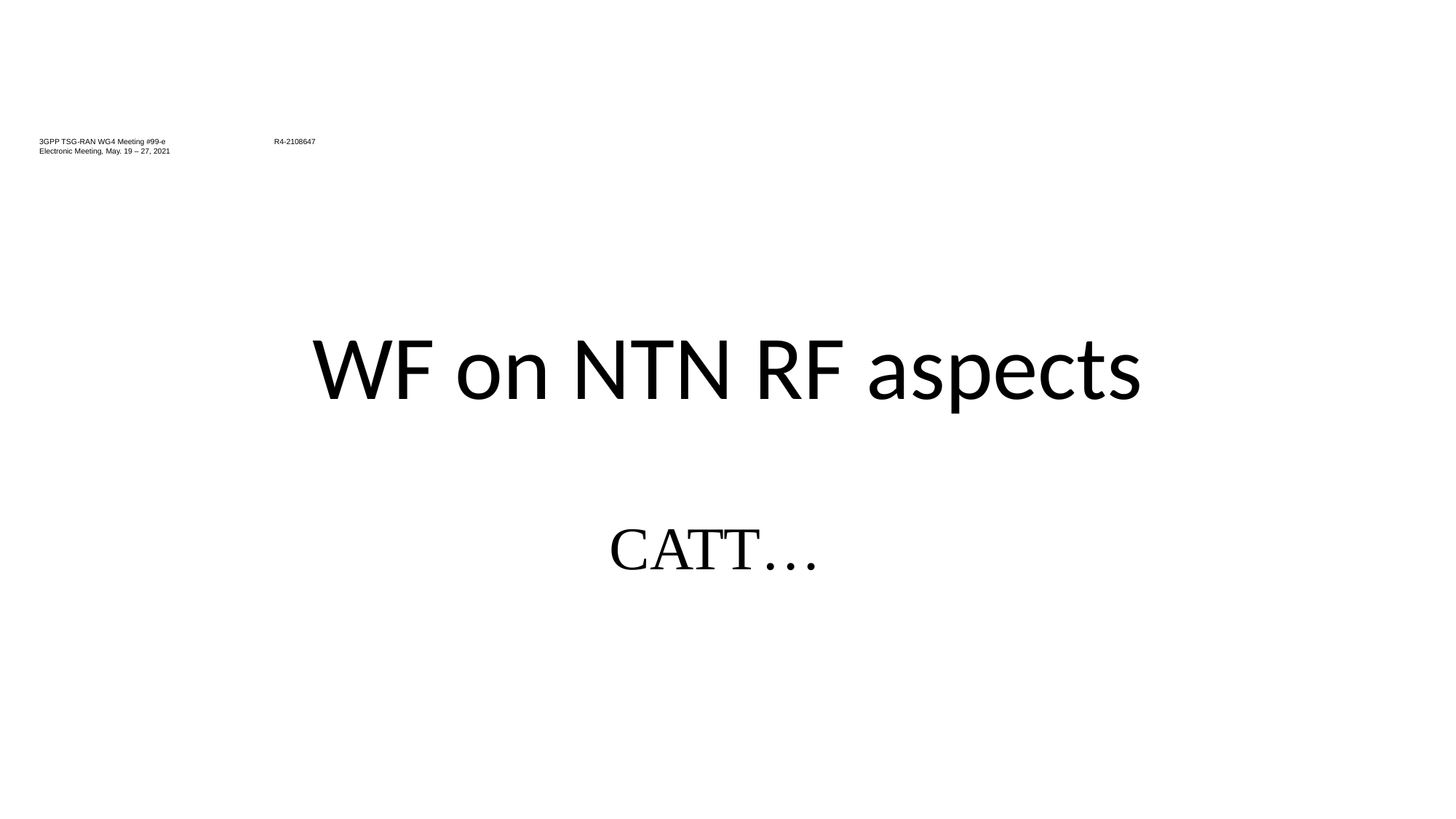

# 3GPP TSG-RAN WG4 Meeting #99-e                                                  R4-2108647 Electronic Meeting, May. 19 – 27, 2021
WF on NTN RF aspects
CATT…